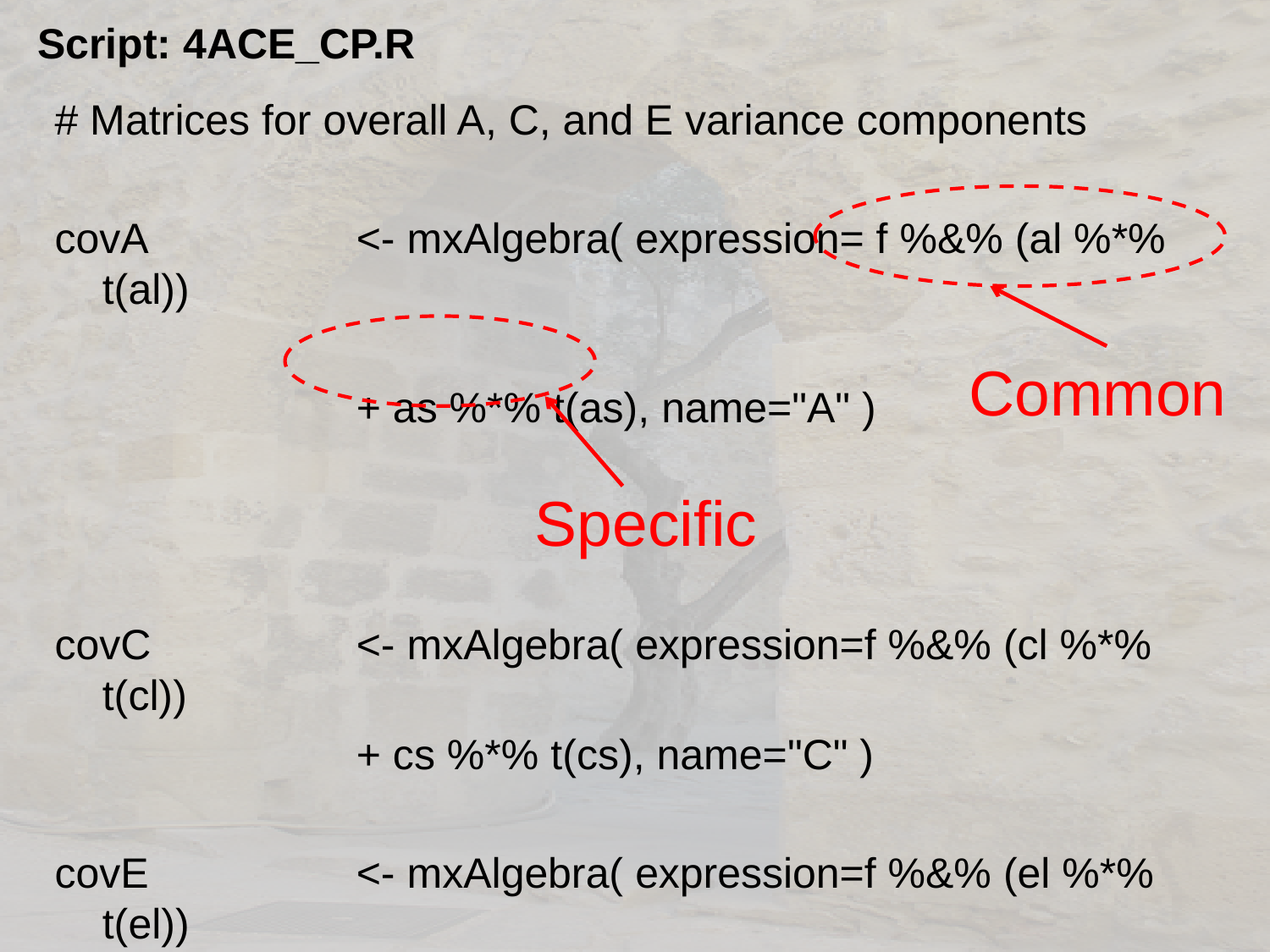

Script: 4ACE_CP.R
# Matrices for overall A, C, and E variance components

covA		<- mxAlgebra( expression= f %&% (al %*% t(al))

			+ as %*% t(as), name="A" )

covC		<- mxAlgebra( expression=f %&% (cl %*% t(cl))
			+ cs %*% t(cs), name="C" )

covE		<- mxAlgebra( expression=f %&% (el %*% t(el))
			+ es %*% t(es), name="E" )

Common

Specific